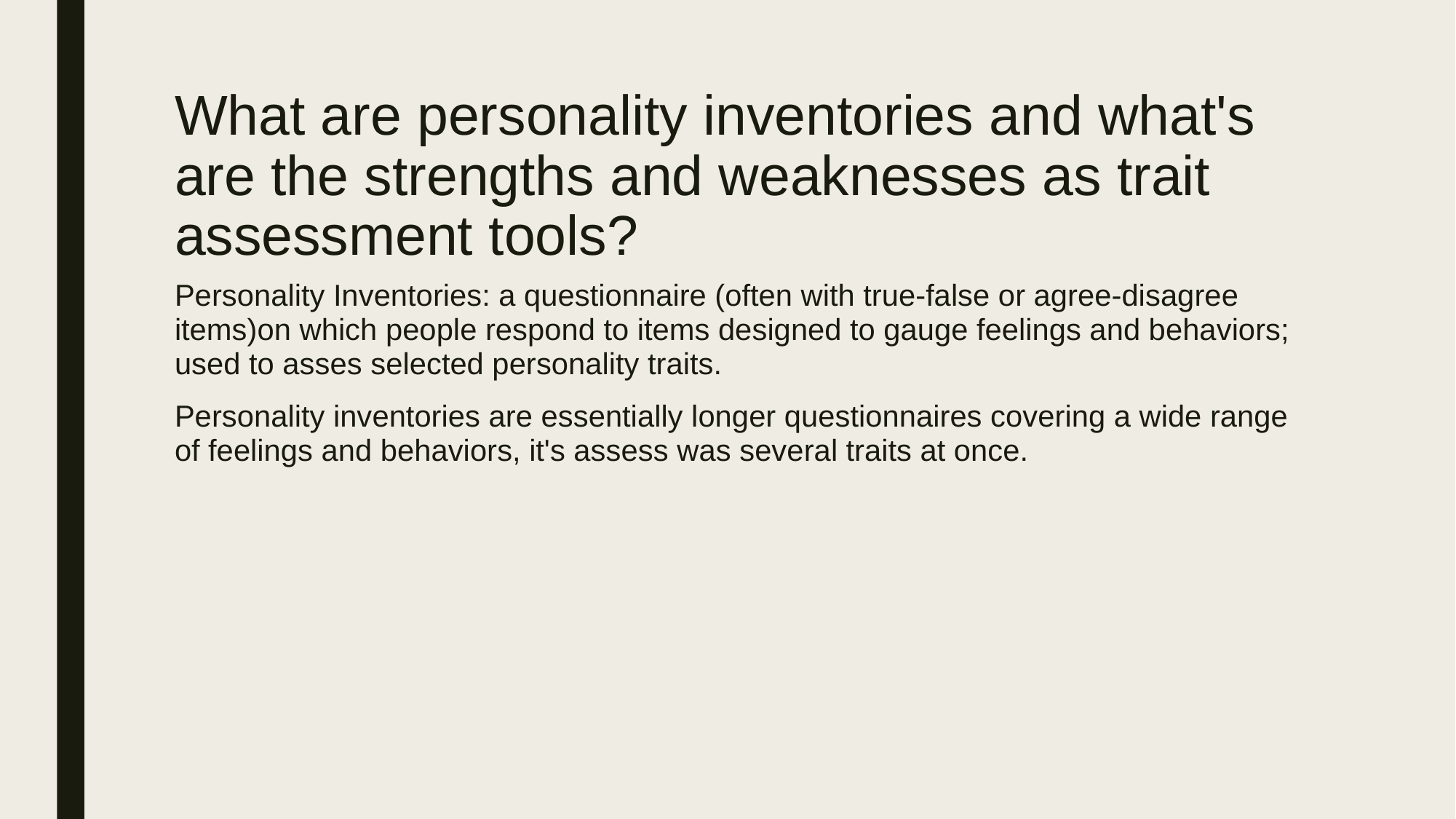

# What are personality inventories and what's are the strengths and weaknesses as trait assessment tools?
Personality Inventories: a questionnaire (often with true-false or agree-disagree items)on which people respond to items designed to gauge feelings and behaviors; used to asses selected personality traits.
Personality inventories are essentially longer questionnaires covering a wide range of feelings and behaviors, it's assess was several traits at once.